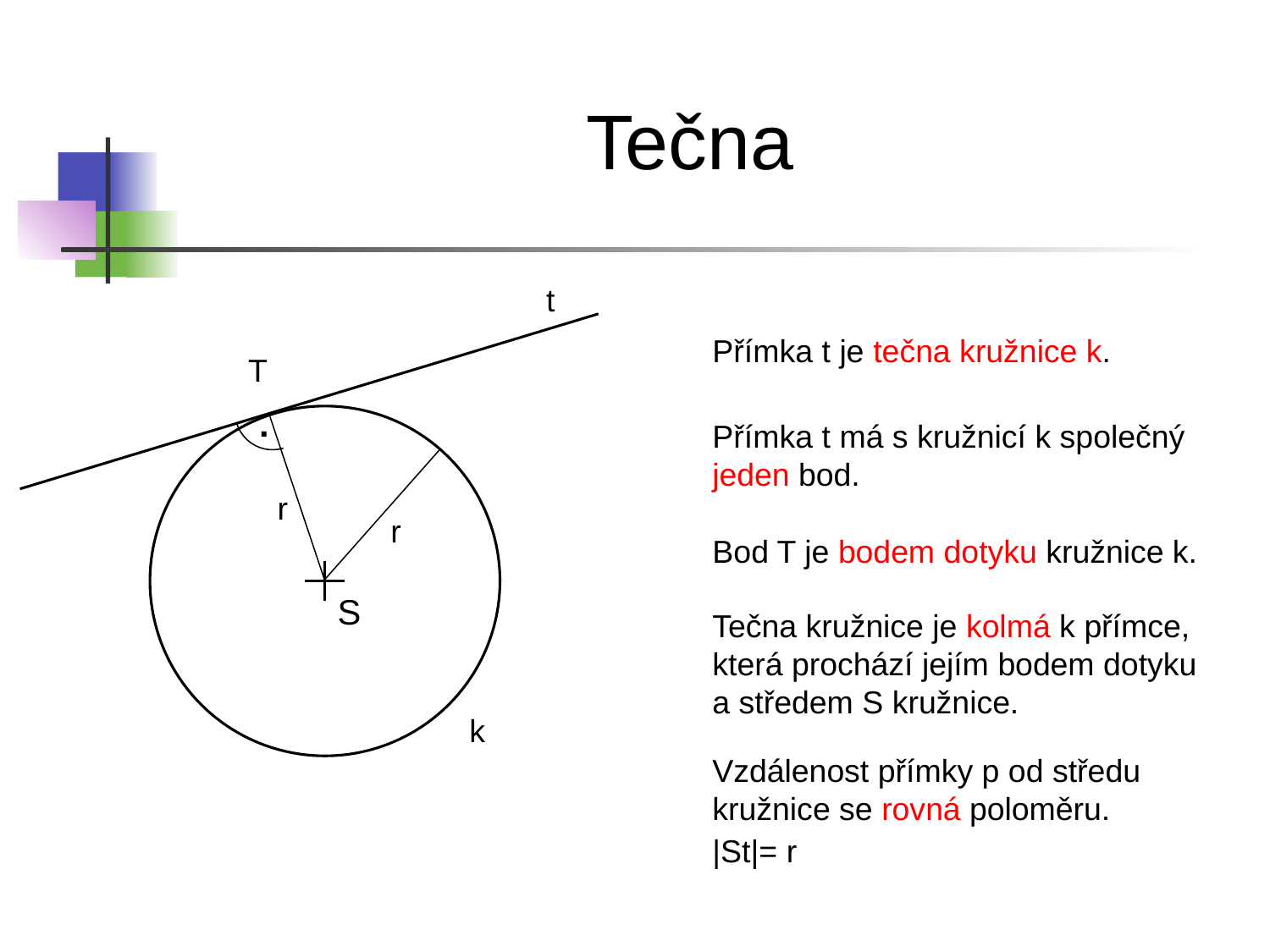

Tečna
t
Přímka t je tečna kružnice k.
T

.

Přímka t má s kružnicí k společný jeden bod.
r
r
Bod T je bodem dotyku kružnice k.
S
Tečna kružnice je kolmá k přímce, která prochází jejím bodem dotyku
a středem S kružnice.
k
Vzdálenost přímky p od středu kružnice se rovná poloměru.
|St|= r